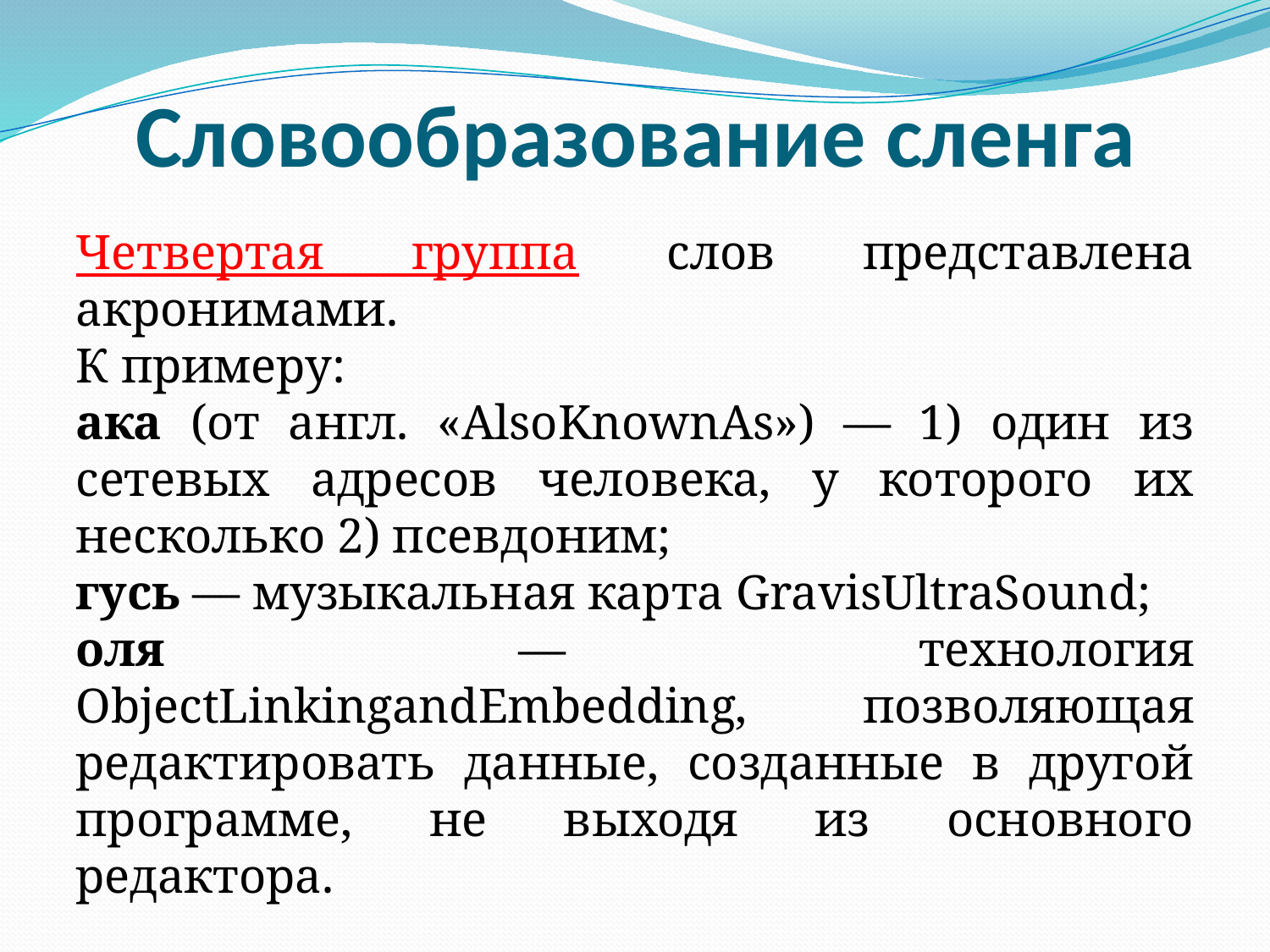

# Словообразование сленга
Четвертая группа слов представлена акронимами.
К примеру:
ака (от англ. «AlsoKnownAs») — 1) один из сетевых адресов человека, у которого их несколько 2) псевдоним;
гусь — музыкальная карта GravisUltraSound;
оля — технология ObjectLinkingandEmbedding, позволяющая редактировать данные, созданные в другой программе, не выходя из основного редактора.